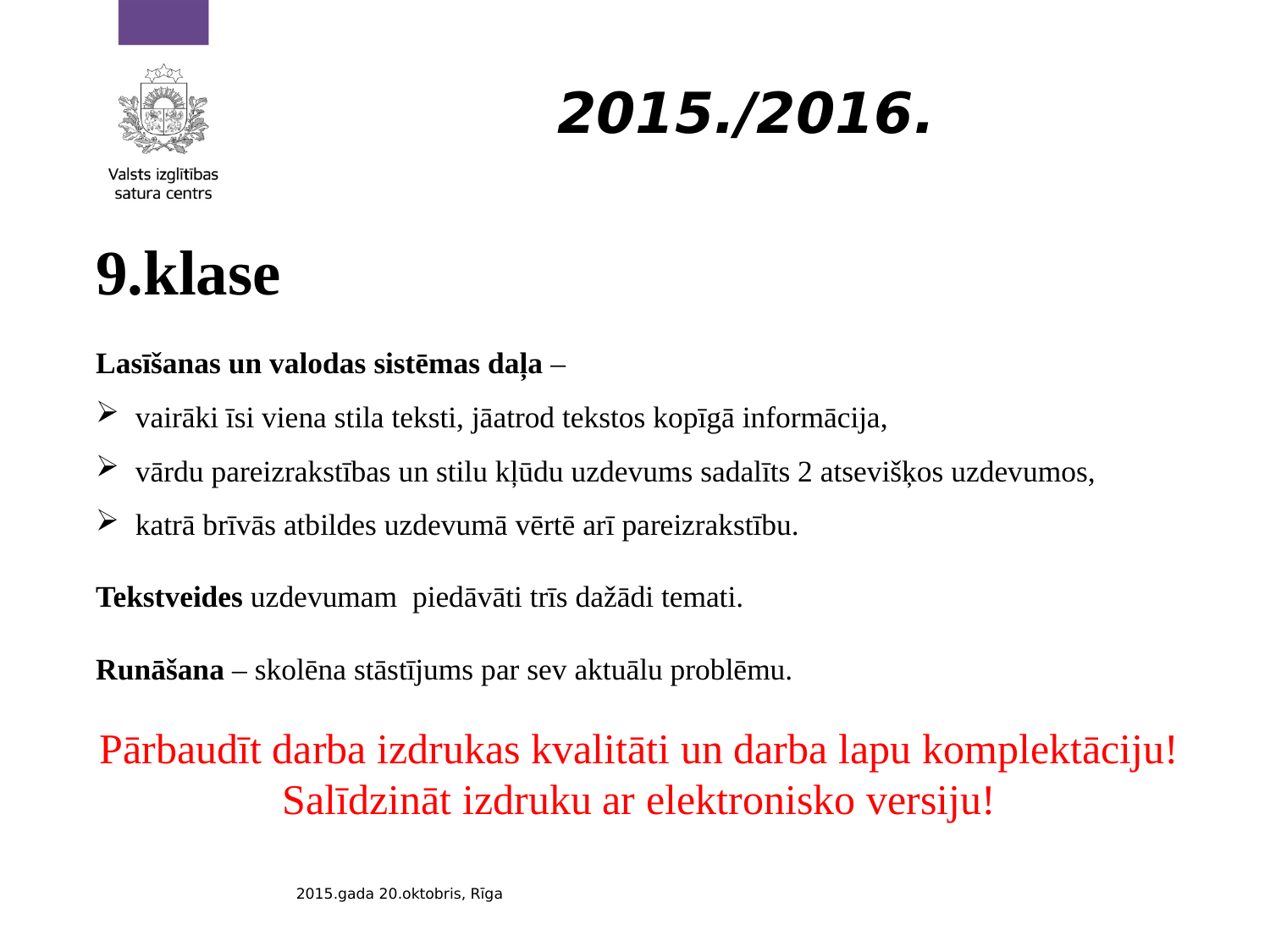

2015./2016.

9.klase

Lasīšanas un valodas sistēmas daļa –
vairāki īsi viena stila teksti, jāatrod tekstos kopīgā informācija,
vārdu pareizrakstības un stilu kļūdu uzdevums sadalīts 2 atsevišķos uzdevumos,
katrā brīvās atbildes uzdevumā vērtē arī pareizrakstību.

Tekstveides uzdevumam  piedāvāti trīs dažādi temati.

Runāšana – skolēna stāstījums par sev aktuālu problēmu.

Pārbaudīt darba izdrukas kvalitāti un darba lapu komplektāciju! Salīdzināt izdruku ar elektronisko versiju!

2015.gada 20.oktobris, Rīga